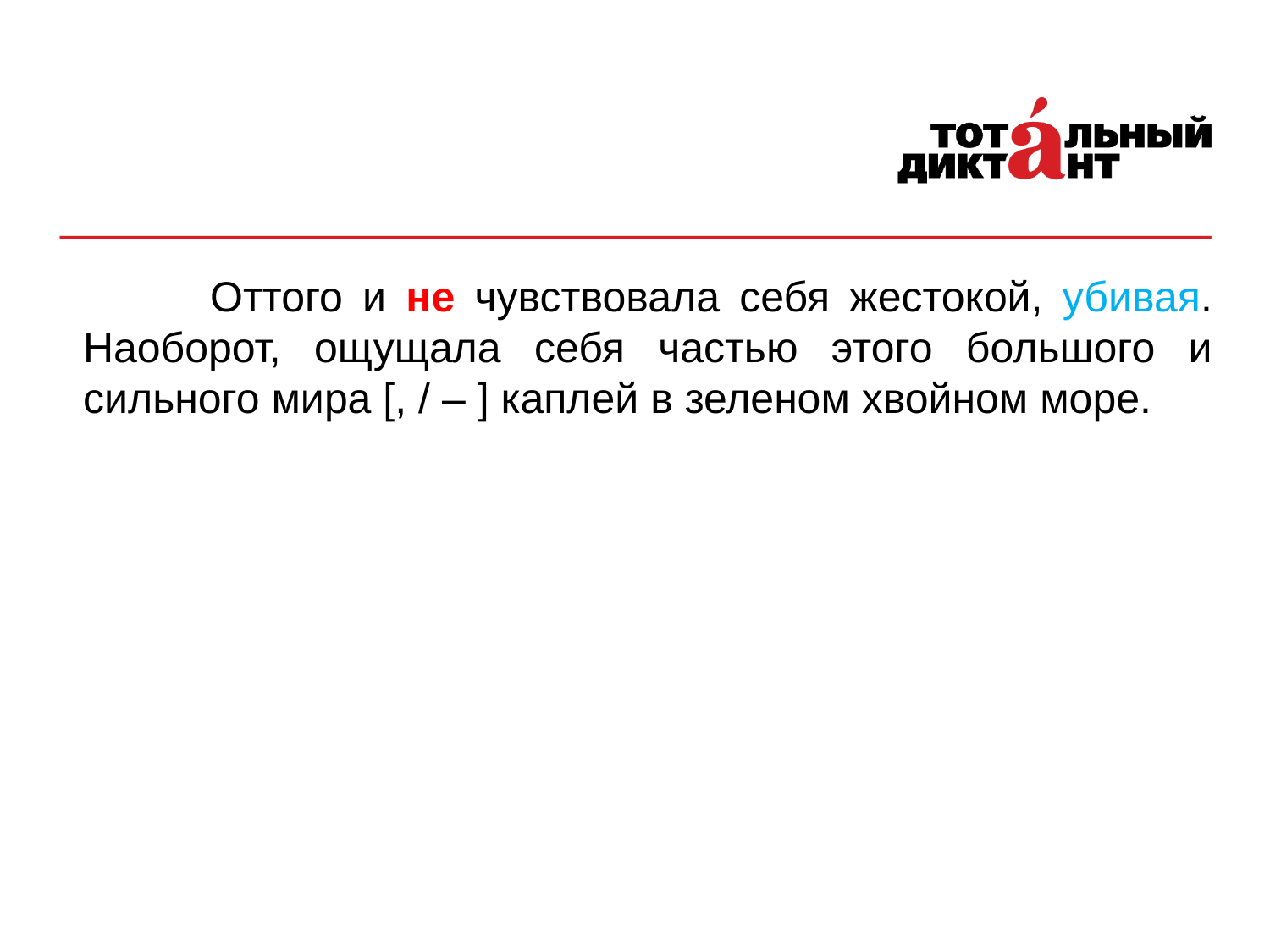

Оттого и не чувствовала себя жестокой, убивая. Наоборот, ощущала себя частью этого большого и сильного мира [, / – ] каплей в зеленом хвойном море.